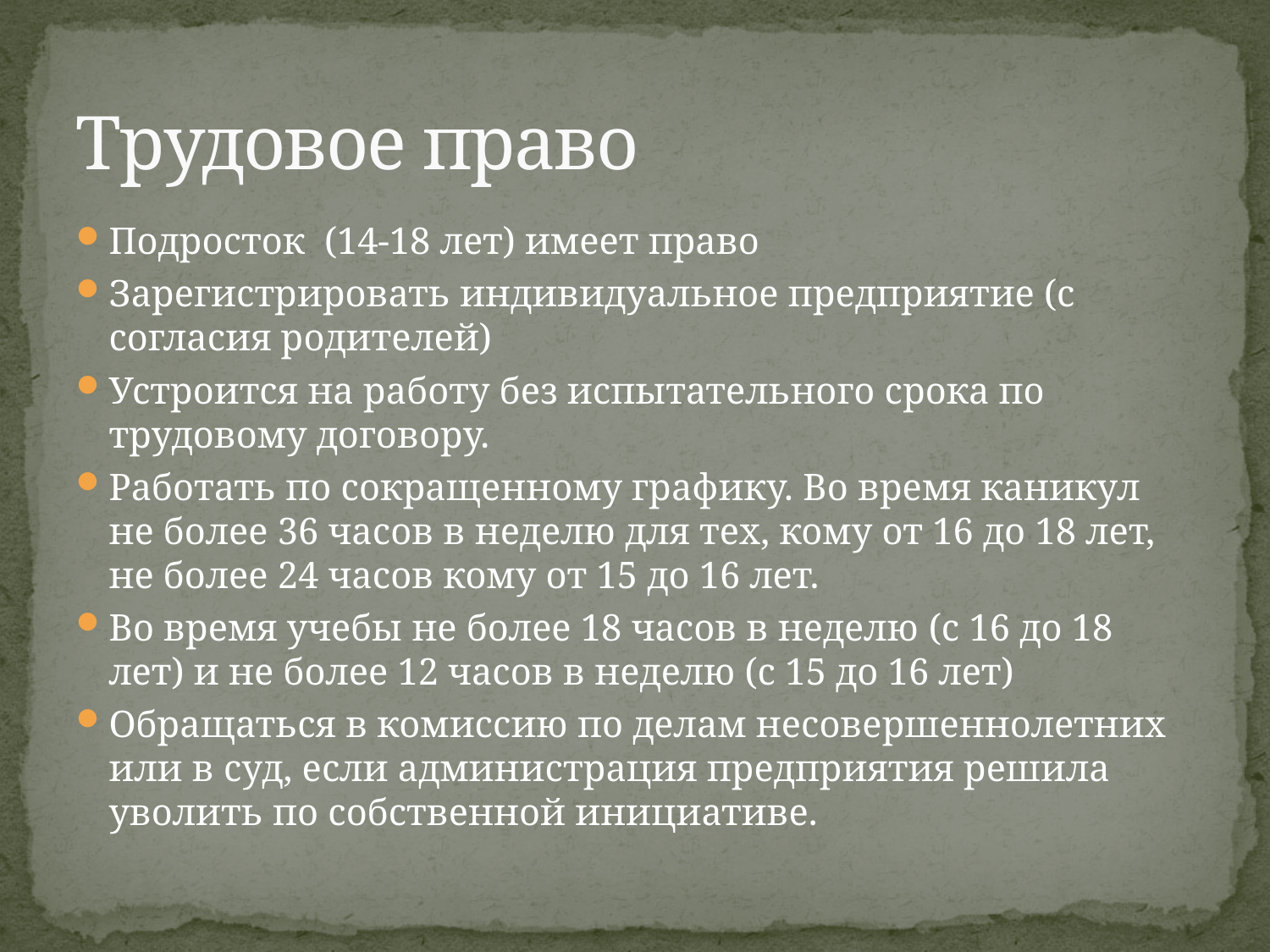

# Трудовое право
Подросток  (14-18 лет) имеет право
Зарегистрировать индивидуальное предприятие (с согласия родителей)
Устроится на работу без испытательного срока по трудовому договору.
Работать по сокращенному графику. Во время каникул не более 36 часов в неделю для тех, кому от 16 до 18 лет, не более 24 часов кому от 15 до 16 лет.
Во время учебы не более 18 часов в неделю (с 16 до 18 лет) и не более 12 часов в неделю (с 15 до 16 лет)
Обращаться в комиссию по делам несовершеннолетних или в суд, если администрация предприятия решила уволить по собственной инициативе.